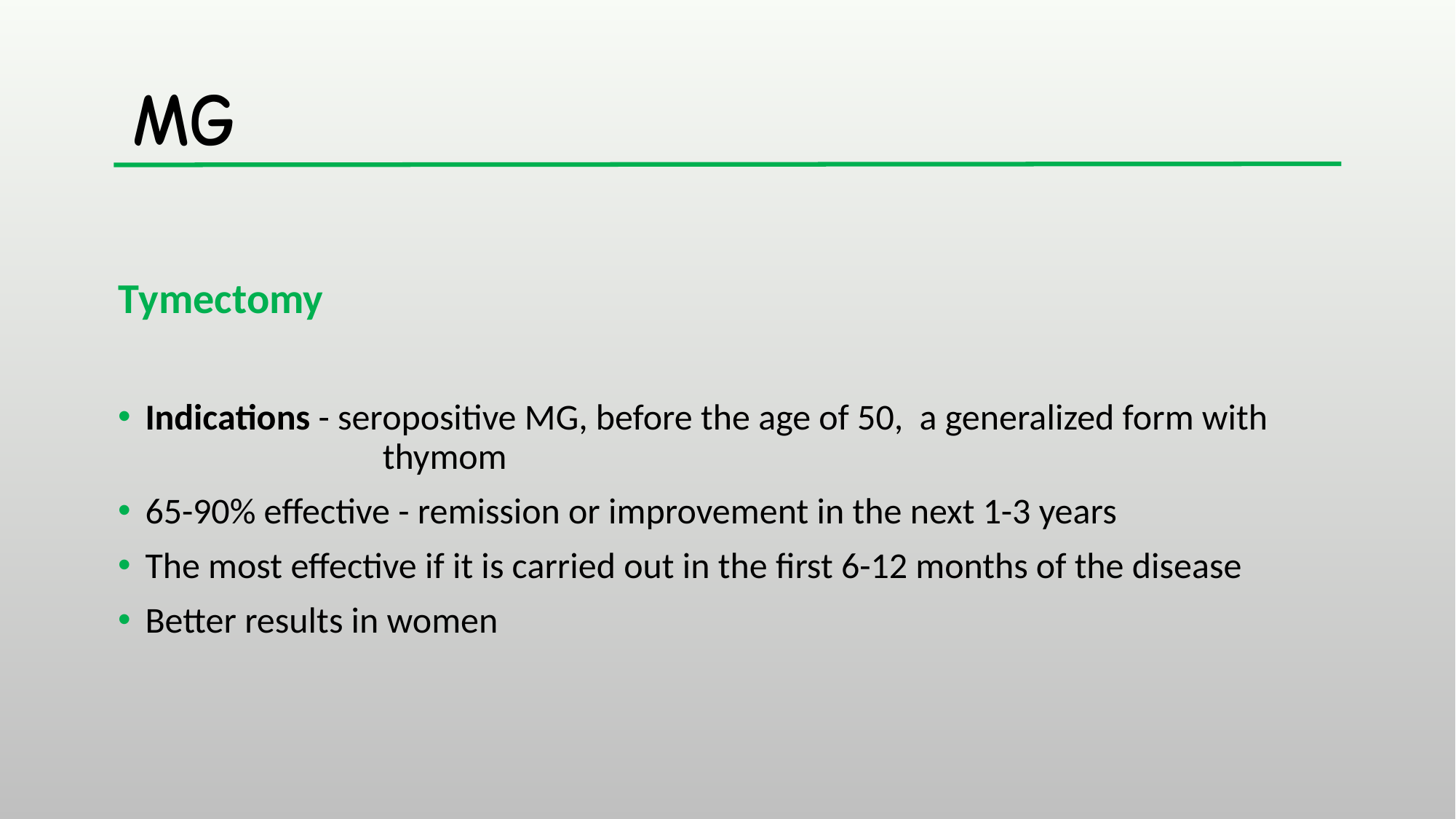

# MG
Тymectomy

Indications - seropositive MG, before the age of 50,  a generalized form with                                                   thymom
65-90% effective - remission or improvement in the next 1-3 years
The most effective if it is carried out in the first 6-12 months of the disease
Better results in women